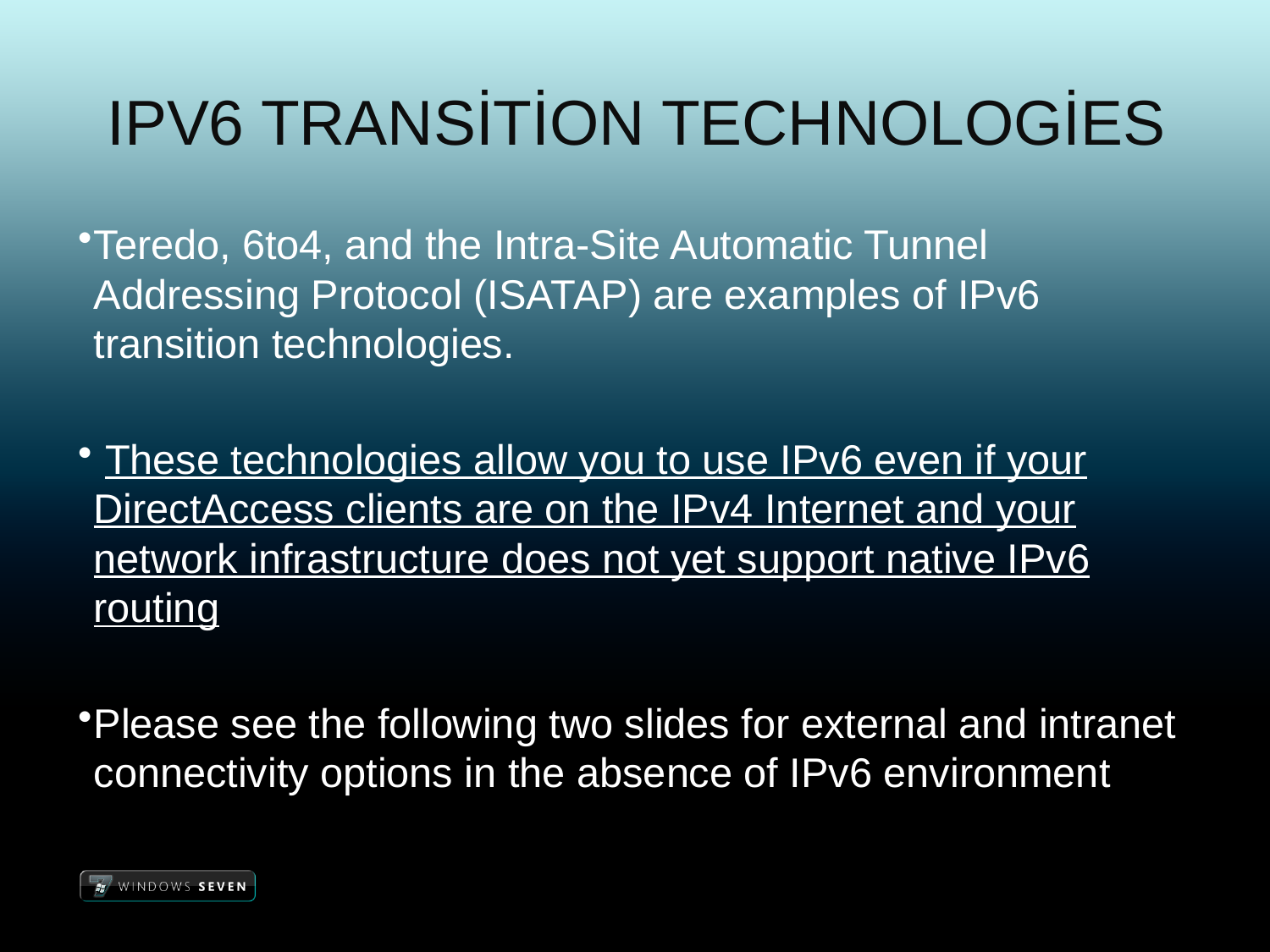

# IPv6 Transition Technologies
Teredo, 6to4, and the Intra-Site Automatic Tunnel Addressing Protocol (ISATAP) are examples of IPv6 transition technologies.

 These technologies allow you to use IPv6 even if your DirectAccess clients are on the IPv4 Internet and your network infrastructure does not yet support native IPv6 routing

Please see the following two slides for external and intranet connectivity options in the absence of IPv6 environment